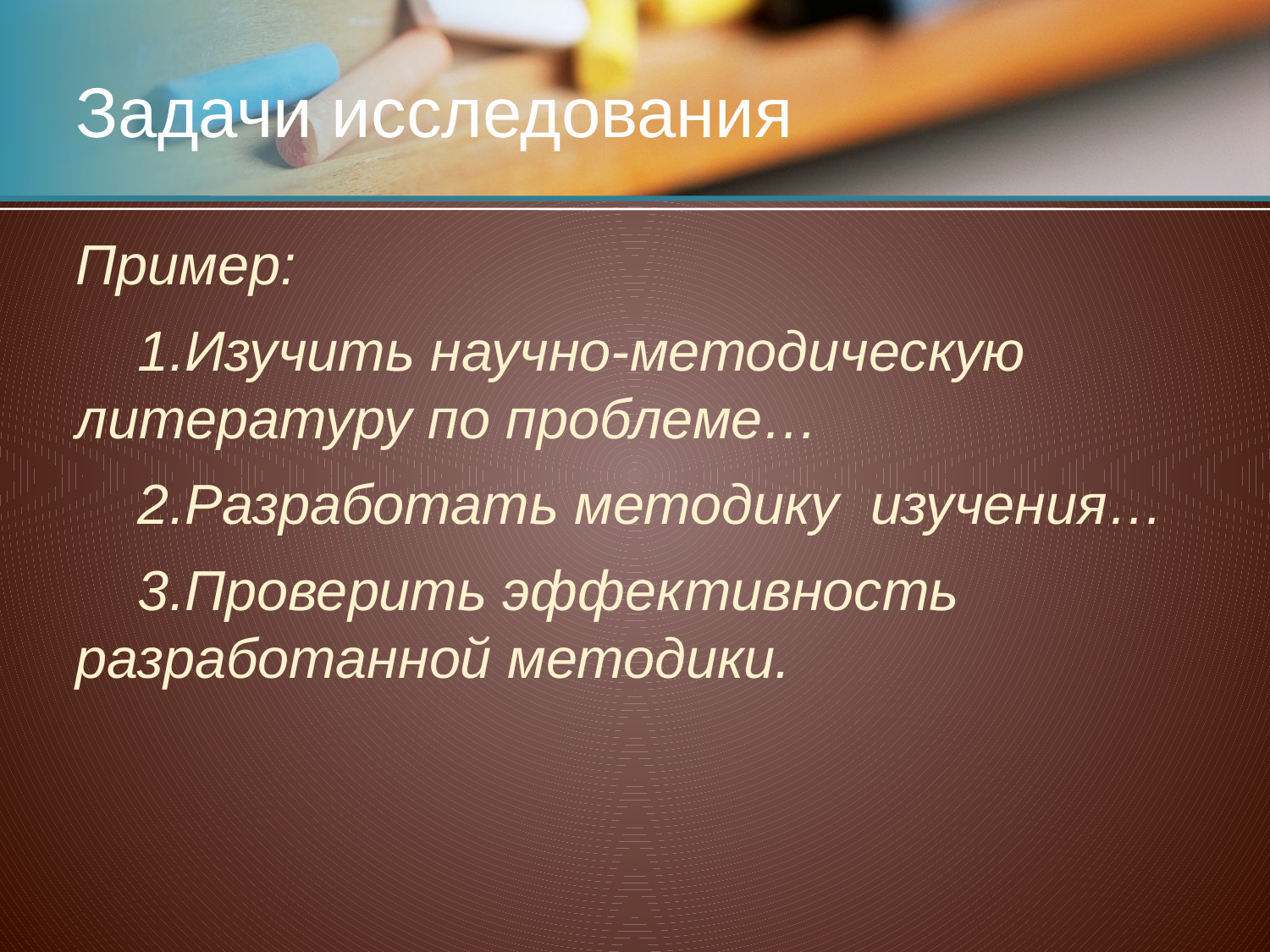

# Задачи исследования
Пример:
Изучить научно-методическую литературу по проблеме…
Разработать методику  изучения…
Проверить эффективность разработанной методики.